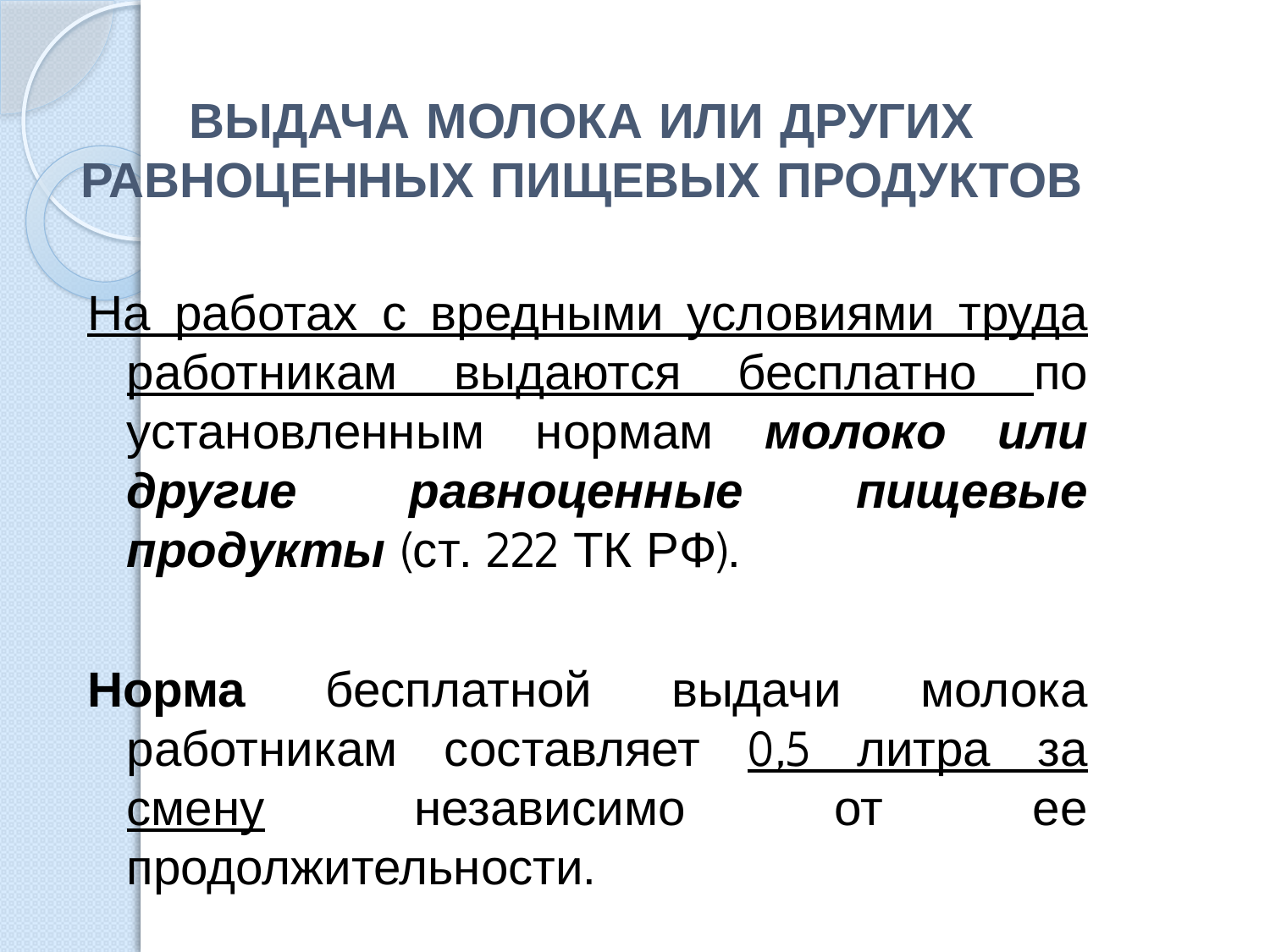

# ВЫДАЧА МОЛОКА ИЛИ ДРУГИХ РАВНОЦЕННЫХ ПИЩЕВЫХ ПРОДУКТОВ
На работах с вредными условиями труда работникам выдаются бесплатно по установленным нормам молоко или другие равноценные пищевые продукты (ст. 222 ТК РФ).

Норма бесплатной выдачи молока работникам составляет 0,5 литра за смену независимо от ее продолжительности.